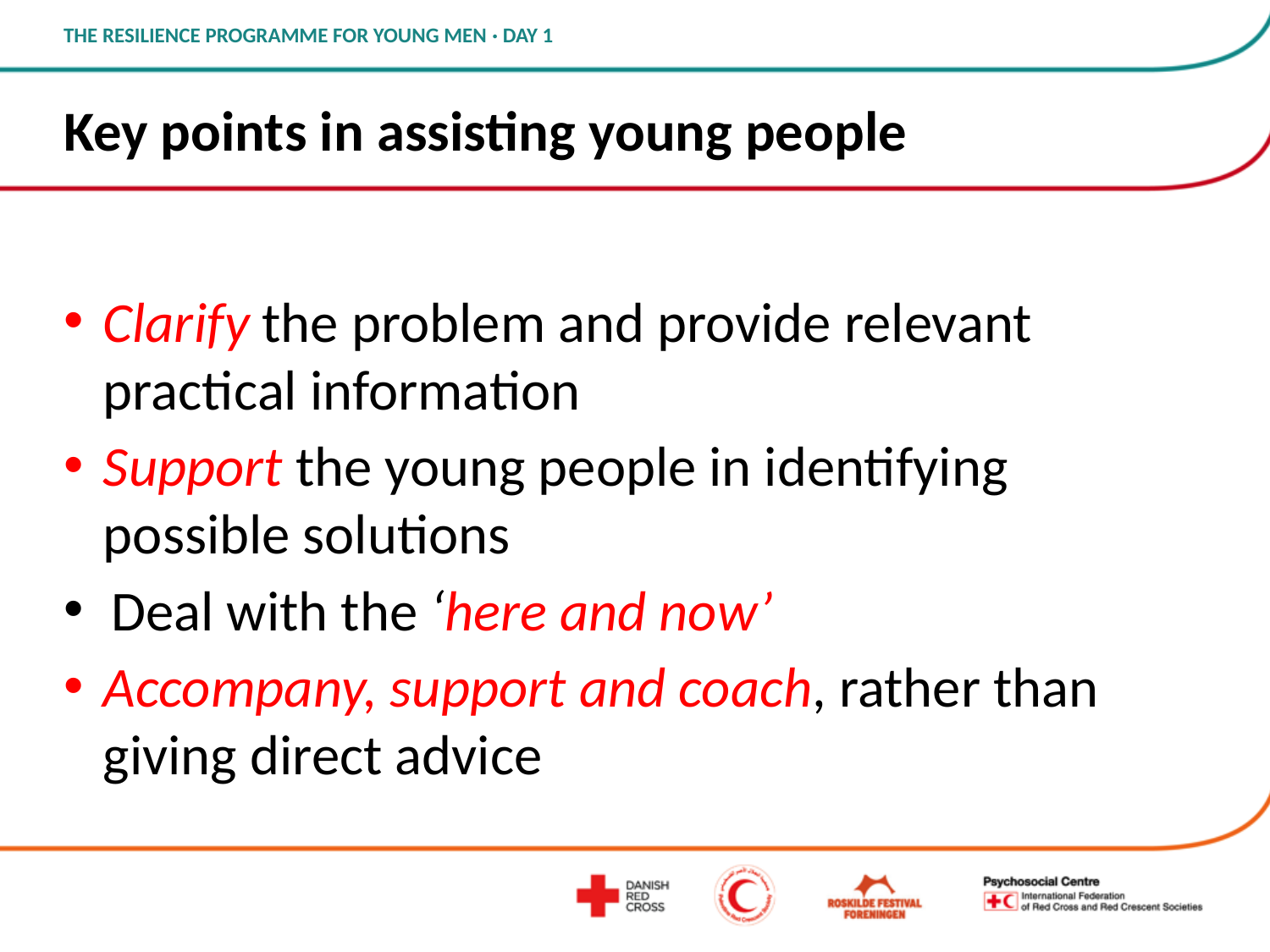

# Key points in assisting young people
Clarify the problem and provide relevant practical information
Support the young people in identifying possible solutions
Deal with the ‘here and now’
Accompany, support and coach, rather than giving direct advice